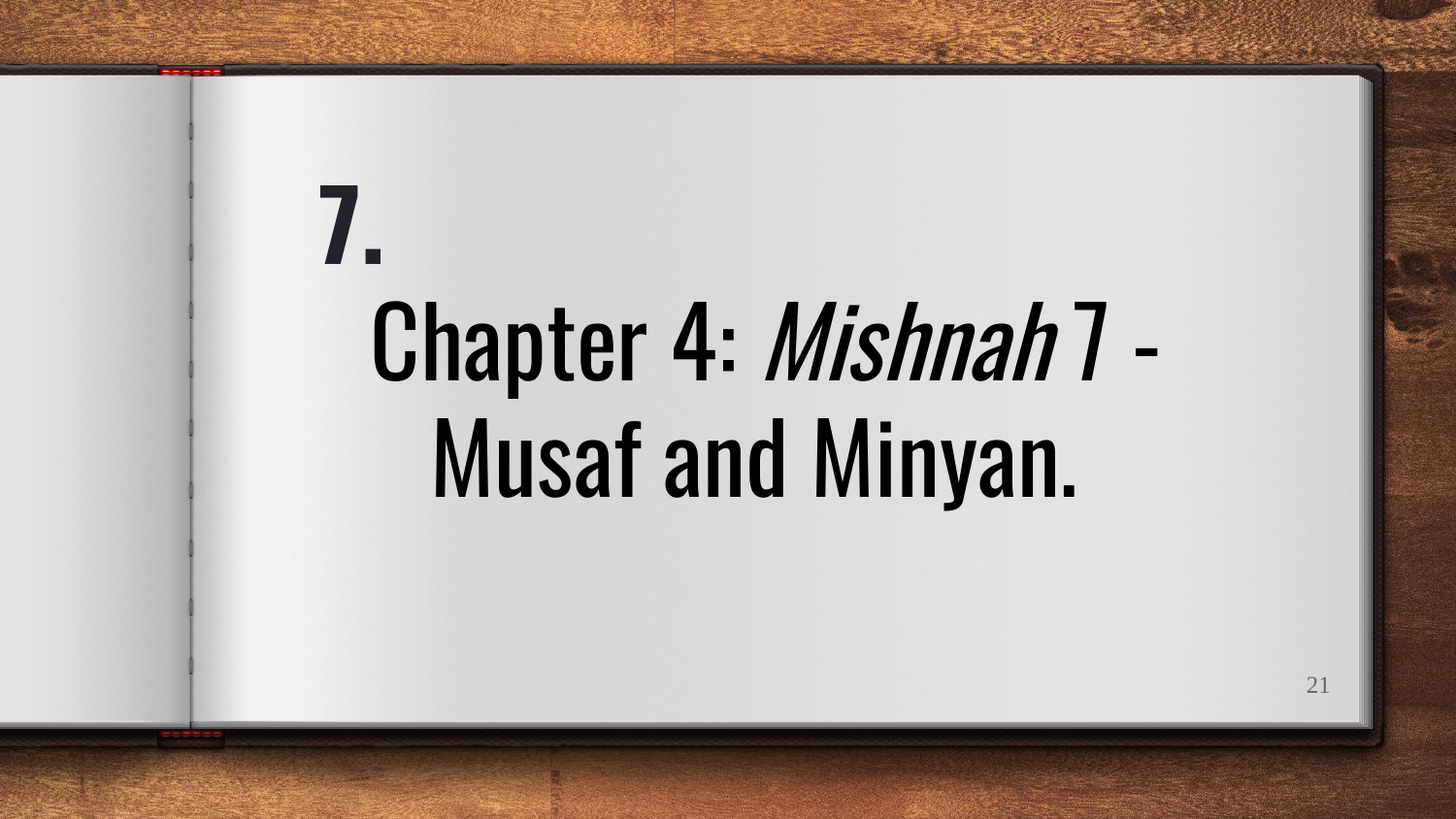

# 7.
Chapter 4: Mishnah 7 -
Musaf and Minyan.

21